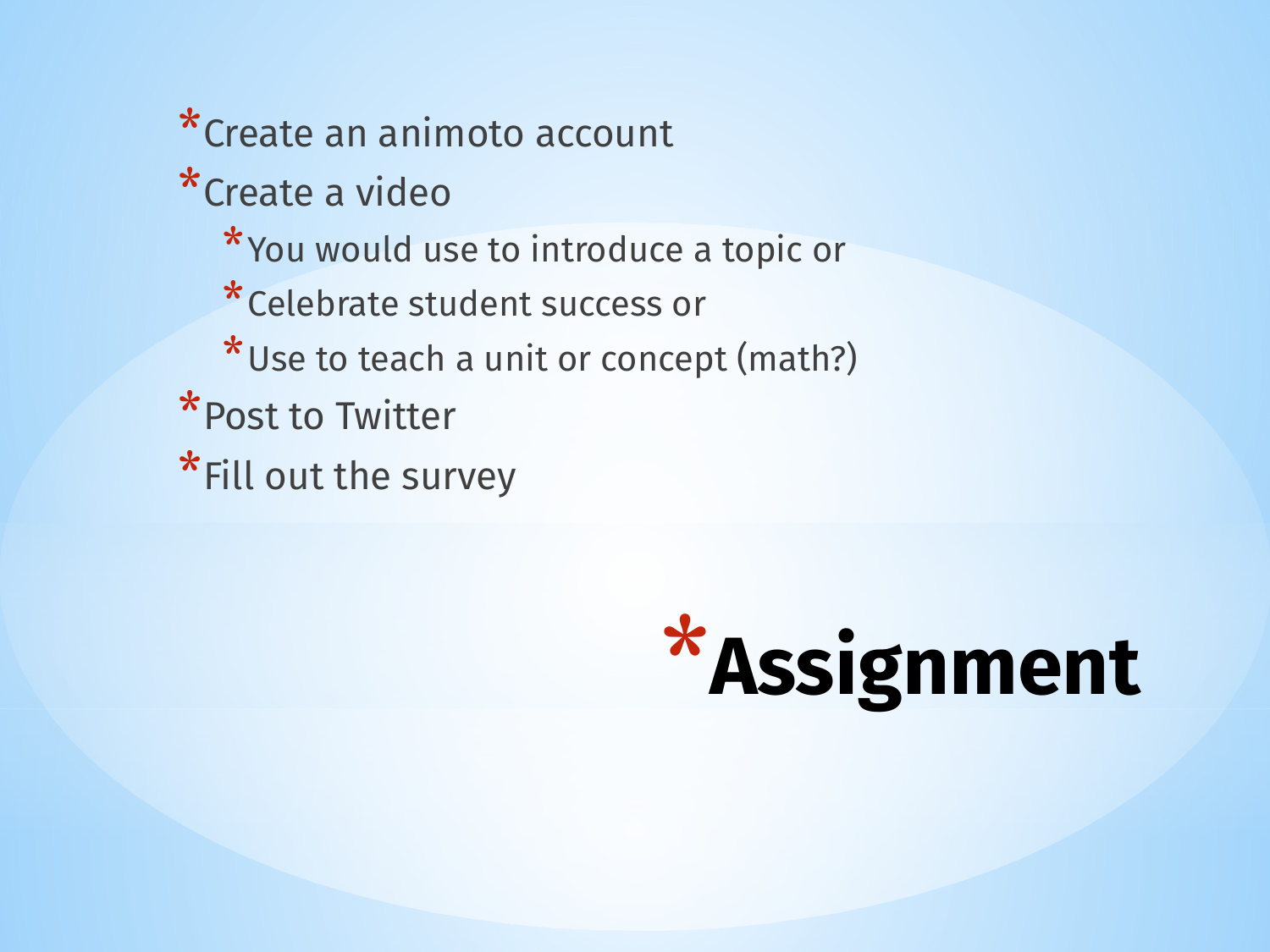

Create an animoto account
Create a video
You would use to introduce a topic or
Celebrate student success or
Use to teach a unit or concept (math?)
Post to Twitter
Fill out the survey
# Assignment